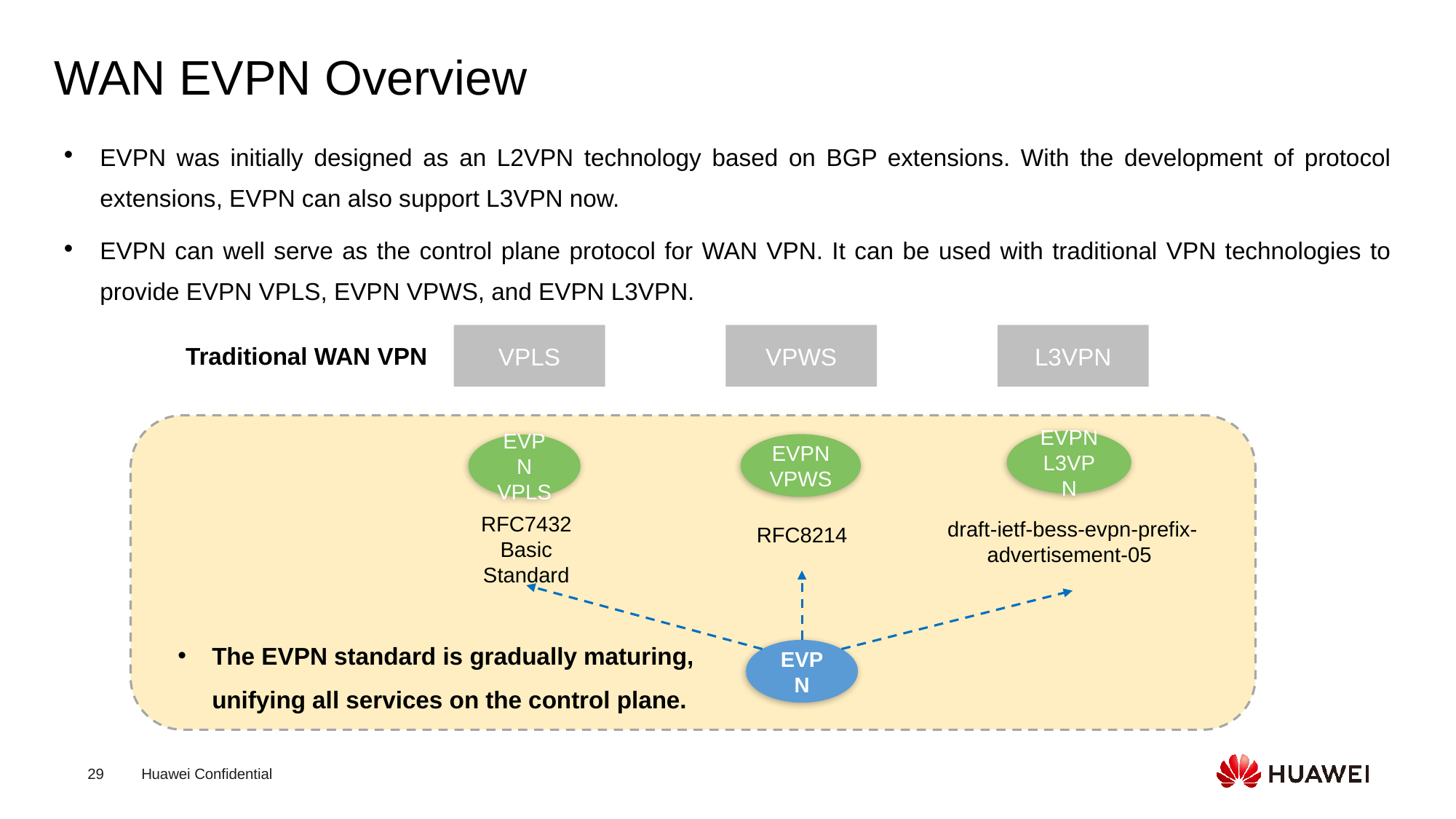

# WAN EVPN Overview
EVPN was initially designed as an L2VPN technology based on BGP extensions. With the development of protocol extensions, EVPN can also support L3VPN now.
EVPN can well serve as the control plane protocol for WAN VPN. It can be used with traditional VPN technologies to provide EVPN VPLS, EVPN VPWS, and EVPN L3VPN.
VPLS
VPWS
L3VPN
Traditional WAN VPN

EVPN
L3VPN
EVPN
VPWS
EVPN
VPLS
RFC7432
Basic Standard
draft-ietf-bess-evpn-prefix-advertisement-05
RFC8214
The EVPN standard is gradually maturing, unifying all services on the control plane.
EVPN